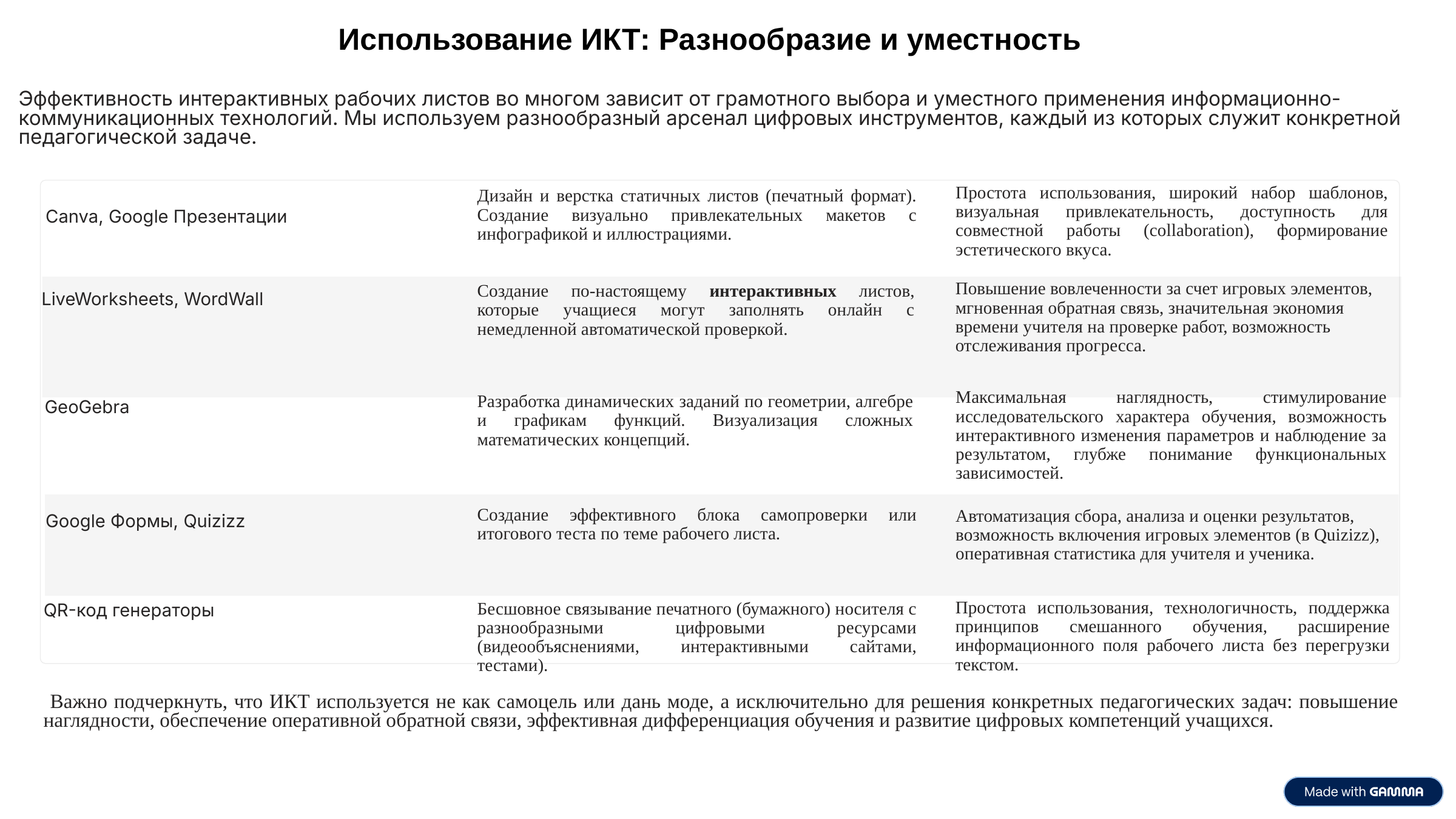

Использование ИКТ: Разнообразие и уместность
Эффективность интерактивных рабочих листов во многом зависит от грамотного выбора и уместного применения информационно-коммуникационных технологий. Мы используем разнообразный арсенал цифровых инструментов, каждый из которых служит конкретной педагогической задаче.

Простота использования, широкий набор шаблонов, визуальная привлекательность, доступность для совместной работы (collaboration), формирование эстетического вкуса.
Дизайн и верстка статичных листов (печатный формат). Создание визуально привлекательных макетов с инфографикой и иллюстрациями.
Canva, Google Презентации

Повышение вовлеченности за счет игровых элементов, мгновенная обратная связь, значительная экономия времени учителя на проверке работ, возможность отслеживания прогресса.
Создание по-настоящему интерактивных листов, которые учащиеся могут заполнять онлайн с немедленной автоматической проверкой.
LiveWorksheets, WordWall

Максимальная наглядность, стимулирование исследовательского характера обучения, возможность интерактивного изменения параметров и наблюдение за результатом, глубже понимание функциональных зависимостей.
Разработка динамических заданий по геометрии, алгебре и графикам функций. Визуализация сложных математических концепций.
GeoGebra

Создание эффективного блока самопроверки или итогового теста по теме рабочего листа.
Автоматизация сбора, анализа и оценки результатов, возможность включения игровых элементов (в Quizizz), оперативная статистика для учителя и ученика.
Google Формы, Quizizz
Простота использования, технологичность, поддержка принципов смешанного обучения, расширение информационного поля рабочего листа без перегрузки текстом.
Бесшовное связывание печатного (бумажного) носителя с разнообразными цифровыми ресурсами (видеообъяснениями, интерактивными сайтами, тестами).
QR-код генераторы

 Важно подчеркнуть, что ИКТ используется не как самоцель или дань моде, а исключительно для решения конкретных педагогических задач: повышение наглядности, обеспечение оперативной обратной связи, эффективная дифференциация обучения и развитие цифровых компетенций учащихся.